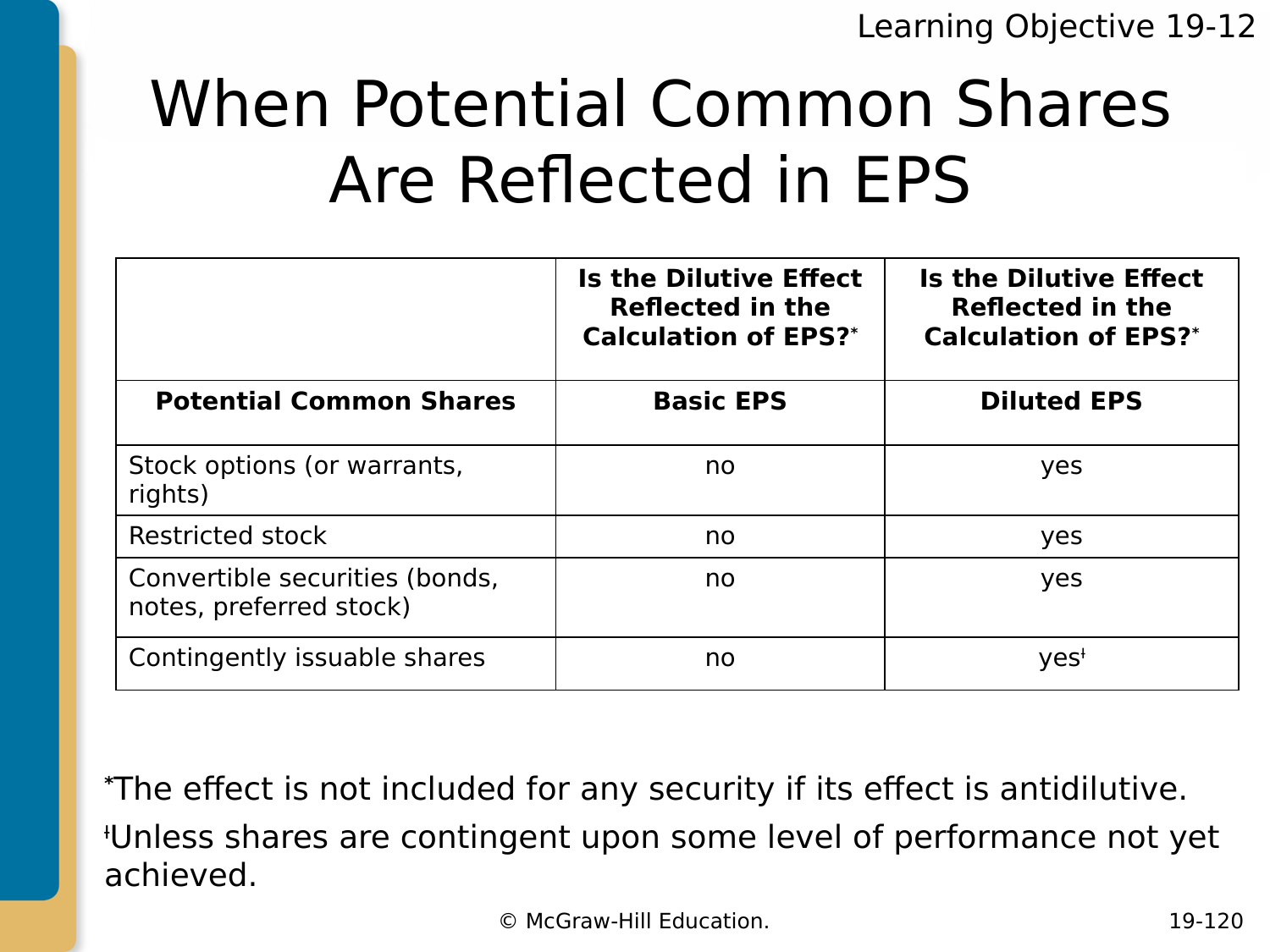

Learning Objective 19-12
# When Potential Common Shares Are Reflected in EPS
|  | Is the Dilutive Effect Reflected in the Calculation of EPS?\* | Is the Dilutive Effect Reflected in the Calculation of EPS?\* |
| --- | --- | --- |
| Potential Common Shares | Basic EPS | Diluted EPS |
| Stock options (or warrants, rights) | no | yes |
| Restricted stock | no | yes |
| Convertible securities (bonds, notes, preferred stock) | no | yes |
| Contingently issuable shares | no | yesƗ |
*The effect is not included for any security if its effect is antidilutive.
ƗUnless shares are contingent upon some level of performance not yet achieved.